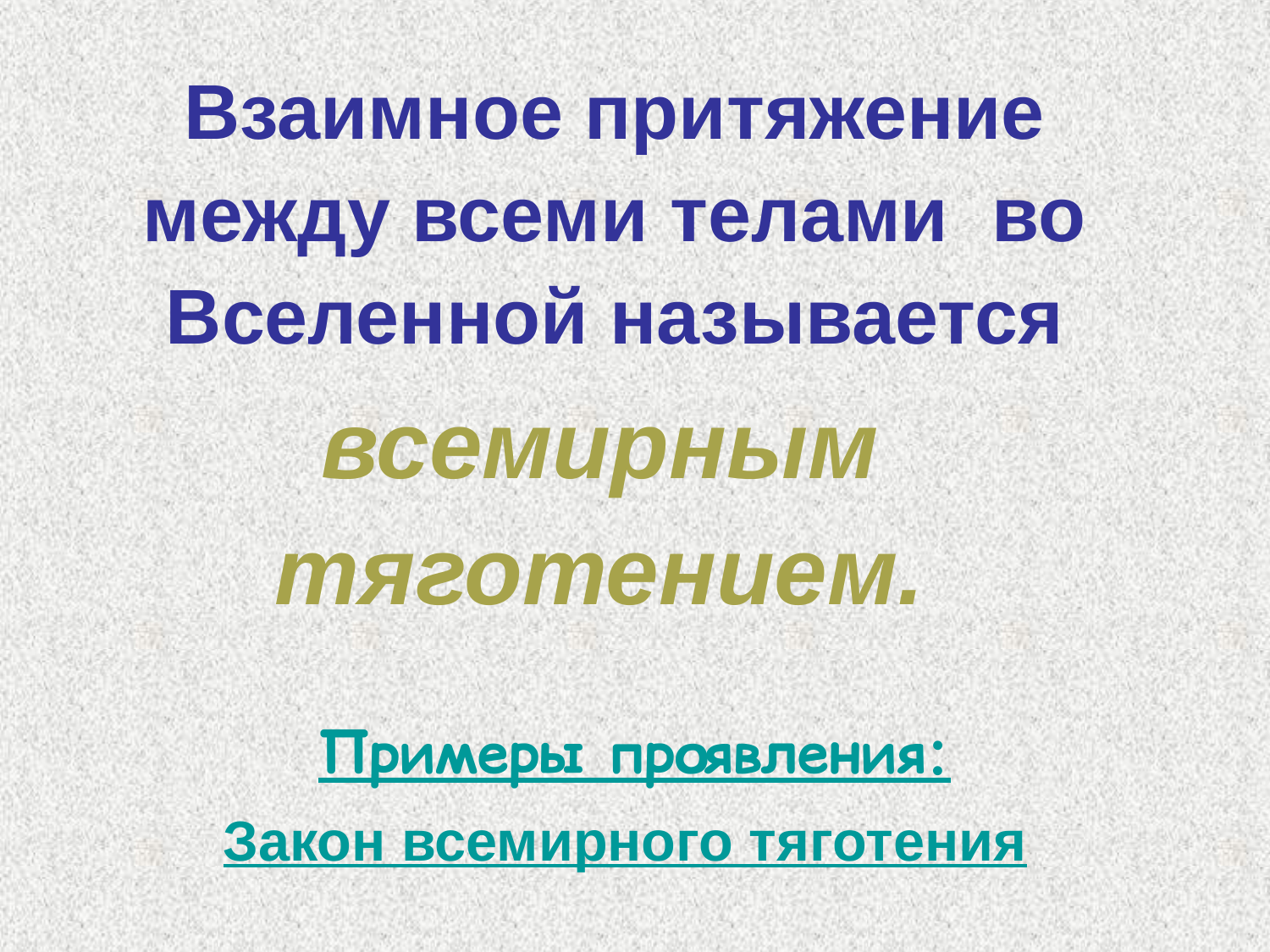

Взаимное притяжение между всеми телами  во Вселенной называется
всемирным тяготением.
Примеры проявления:
Закон всемирного тяготения